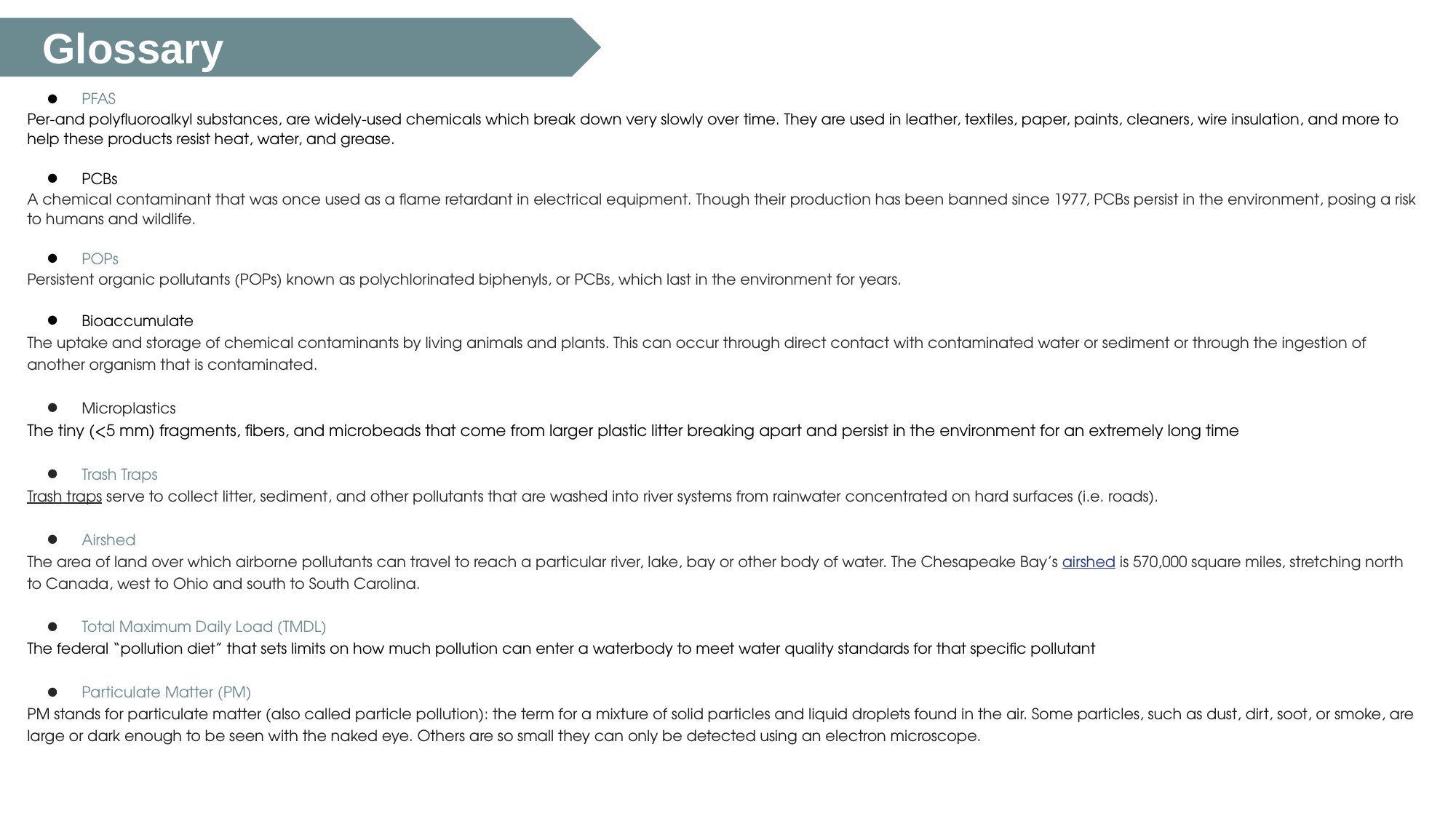

# Glossary

PFAS
Per-and polyfluoroalkyl substances, are widely-used chemicals which break down very slowly over time. They are used in leather, textiles, paper, paints, cleaners, wire insulation, and more to help these products resist heat, water, and grease.

PCBs
A chemical contaminant that was once used as a flame retardant in electrical equipment. Though their production has been banned since 1977, PCBs persist in the environment, posing a risk to humans and wildlife.

POPs
Persistent organic pollutants (POPs) known as polychlorinated biphenyls, or PCBs, which last in the environment for years.

Bioaccumulate
The uptake and storage of chemical contaminants by living animals and plants. This can occur through direct contact with contaminated water or sediment or through the ingestion of another organism that is contaminated.

Microplastics
The tiny (<5 mm) fragments, fibers, and microbeads that come from larger plastic litter breaking apart and persist in the environment for an extremely long time

Trash Traps
Trash traps serve to collect litter, sediment, and other pollutants that are washed into river systems from rainwater concentrated on hard surfaces (i.e. roads).

Airshed
The area of land over which airborne pollutants can travel to reach a particular river, lake, bay or other body of water. The Chesapeake Bay’s airshed is 570,000 square miles, stretching north to Canada, west to Ohio and south to South Carolina.

Total Maximum Daily Load (TMDL)
The federal “pollution diet” that sets limits on how much pollution can enter a waterbody to meet water quality standards for that specific pollutant

Particulate Matter (PM)
PM stands for particulate matter (also called particle pollution): the term for a mixture of solid particles and liquid droplets found in the air. Some particles, such as dust, dirt, soot, or smoke, are large or dark enough to be seen with the naked eye. Others are so small they can only be detected using an electron microscope.